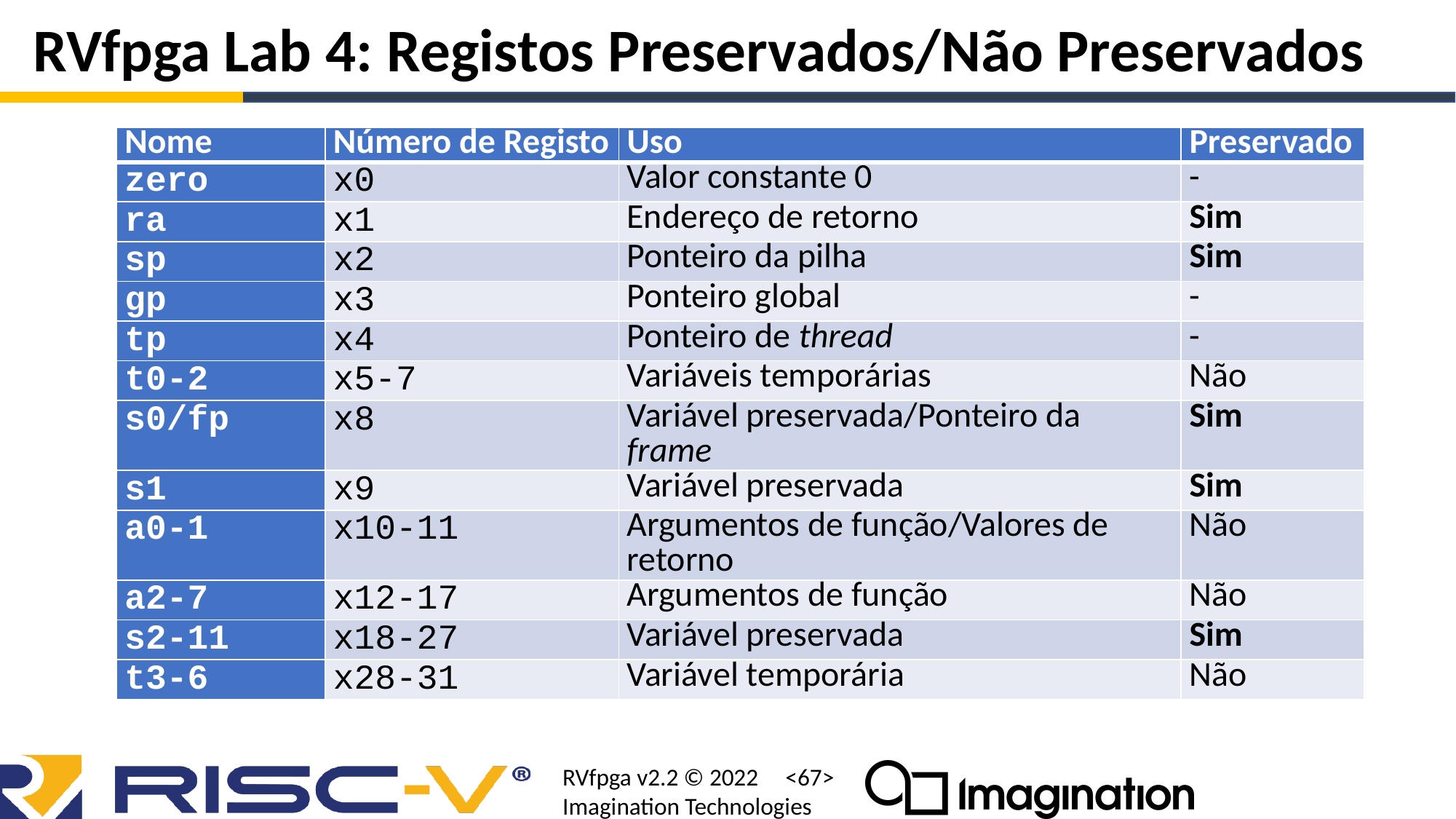

# RVfpga Lab 4: Registos Preservados/Não Preservados
| Nome | Número de Registo | Uso | Preservado |
| --- | --- | --- | --- |
| zero | x0 | Valor constante 0 | - |
| ra | x1 | Endereço de retorno | Sim |
| sp | x2 | Ponteiro da pilha | Sim |
| gp | x3 | Ponteiro global | - |
| tp | x4 | Ponteiro de thread | - |
| t0-2 | x5-7 | Variáveis temporárias | Não |
| s0/fp | x8 | Variável preservada/Ponteiro da frame | Sim |
| s1 | x9 | Variável preservada | Sim |
| a0-1 | x10-11 | Argumentos de função/Valores de retorno | Não |
| a2-7 | x12-17 | Argumentos de função | Não |
| s2-11 | x18-27 | Variável preservada | Sim |
| t3-6 | x28-31 | Variável temporária | Não |